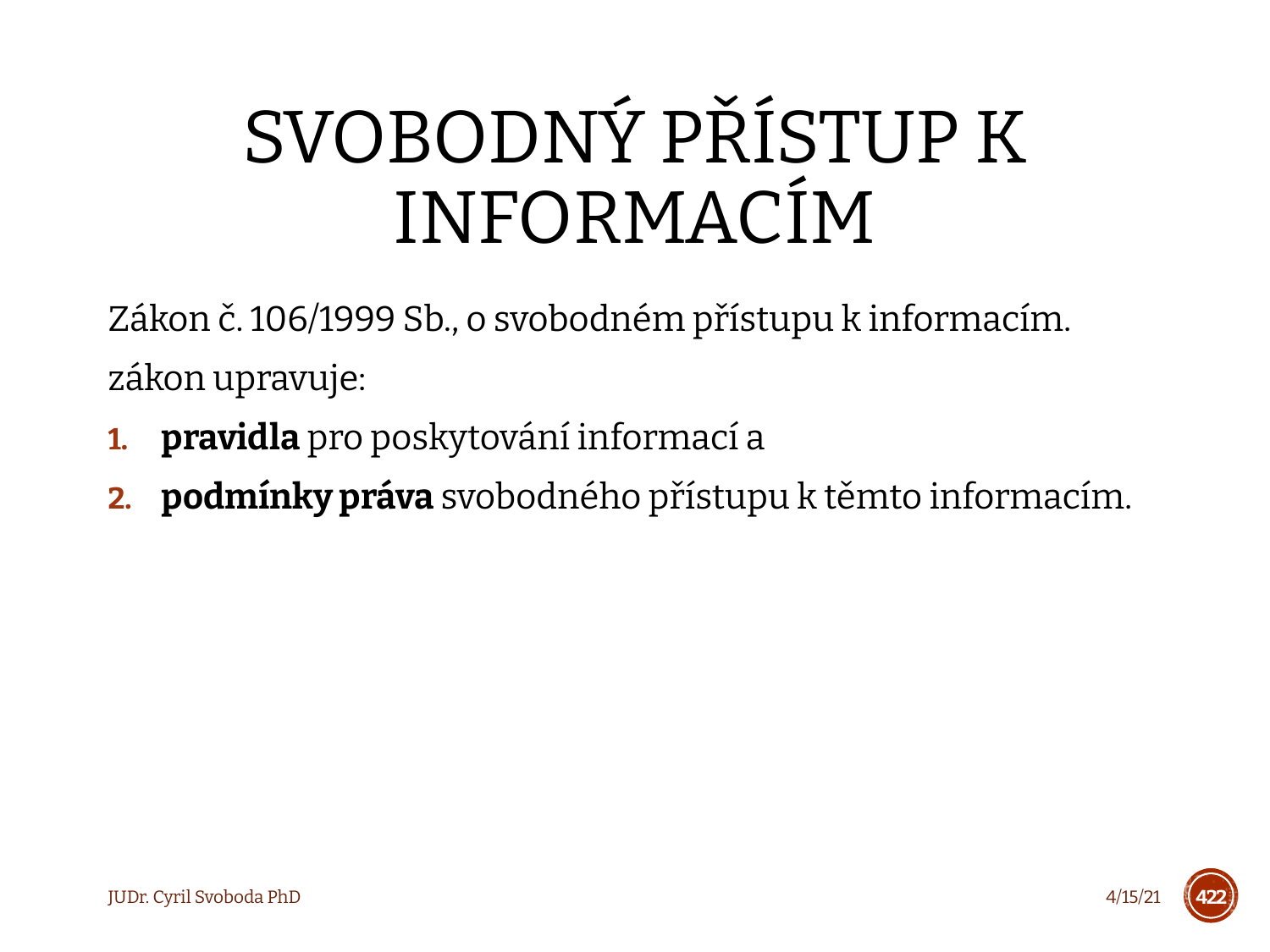

# Svobodný přístup k informacím
Zákon č. 106/1999 Sb., o svobodném přístupu k informacím.
zákon upravuje:
pravidla pro poskytování informací a
podmínky práva svobodného přístupu k těmto informacím.
JUDr. Cyril Svoboda PhD
4/15/21
422